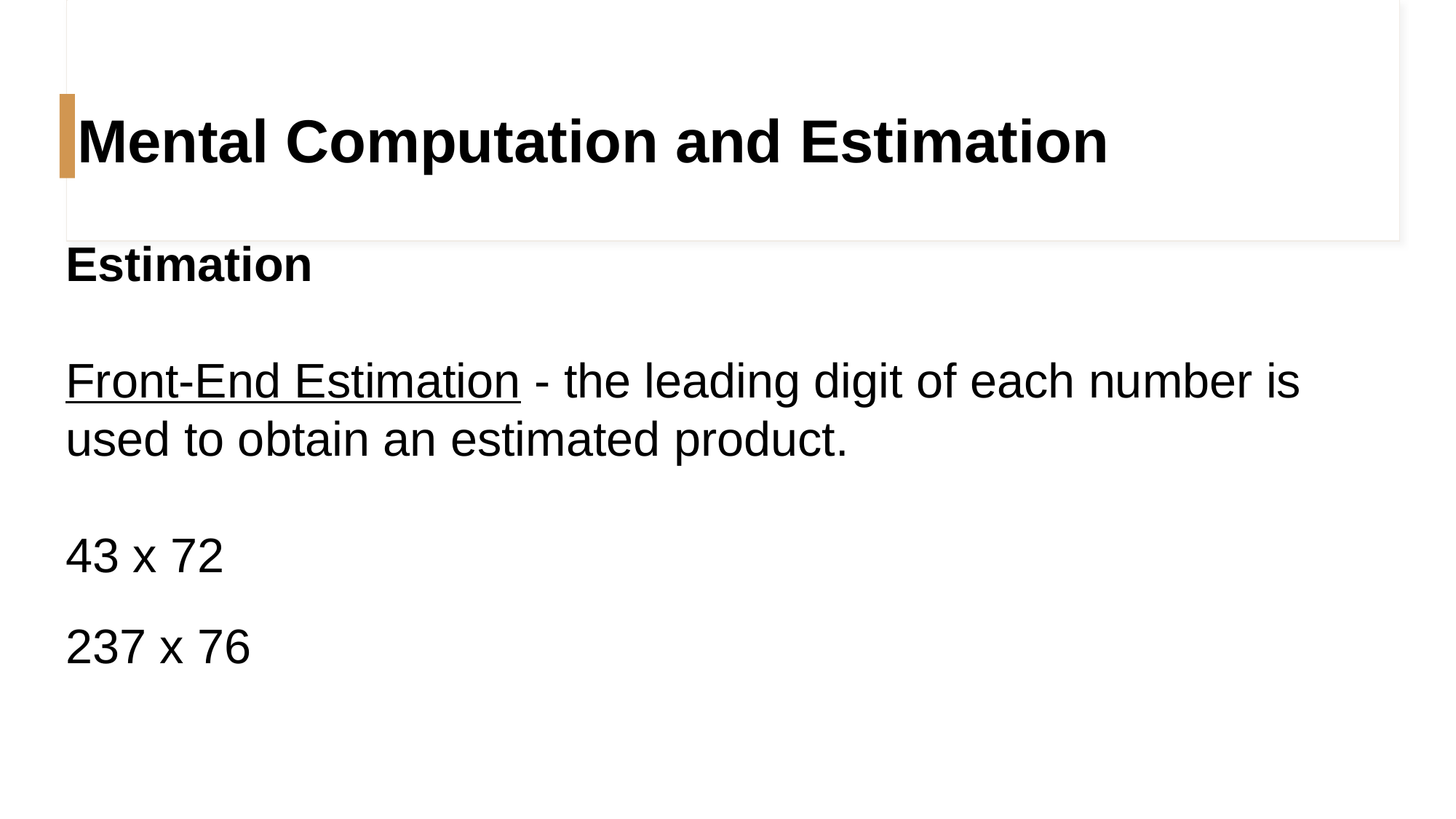

# Mental Computation and Estimation
Estimation

Front-End Estimation - the leading digit of each number is used to obtain an estimated product.

43 x 72

237 x 76